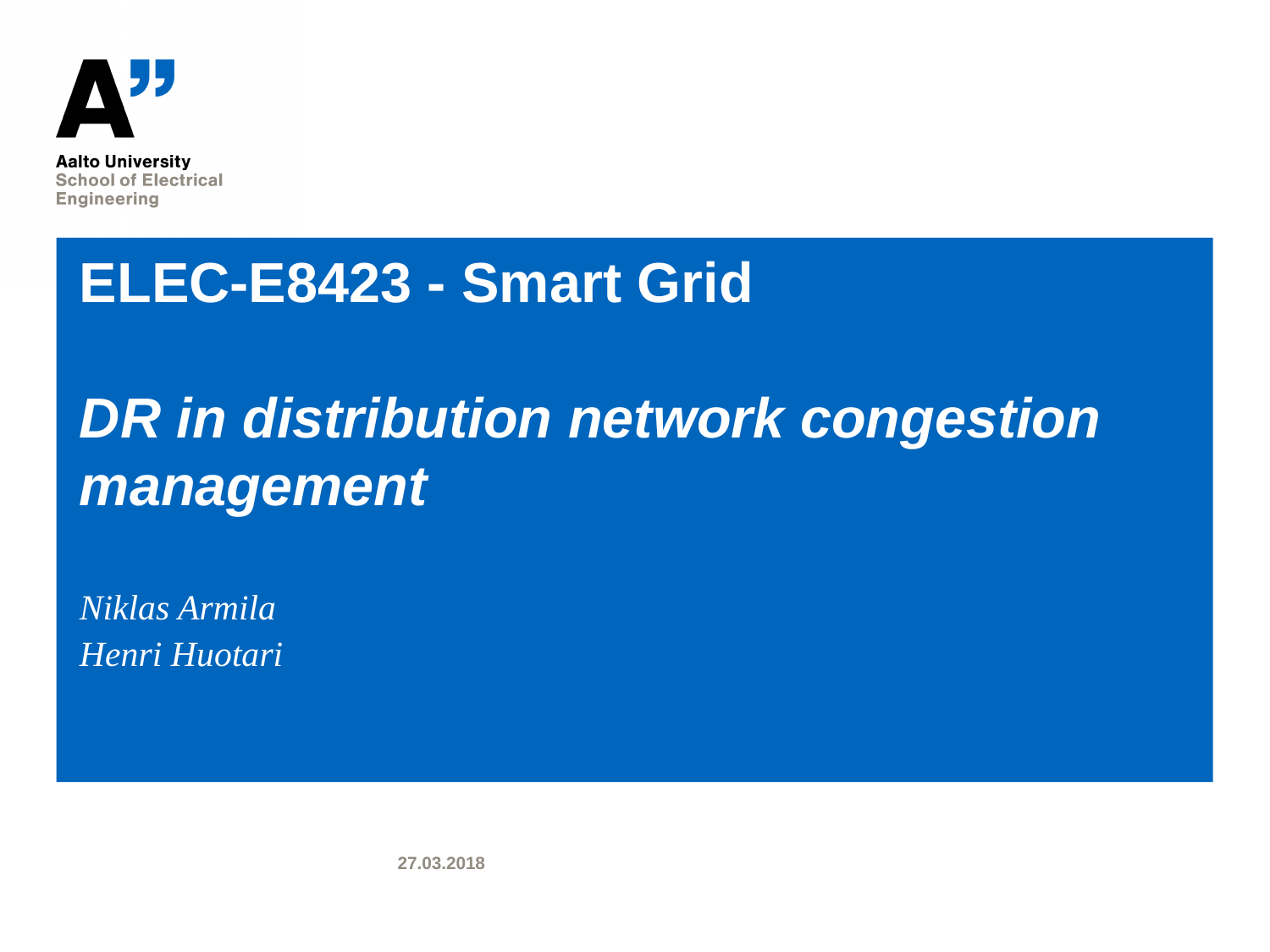

# ELEC-E8423 - Smart Grid DR in distribution network congestion management
Niklas Armila
Henri Huotari

27.03.2018